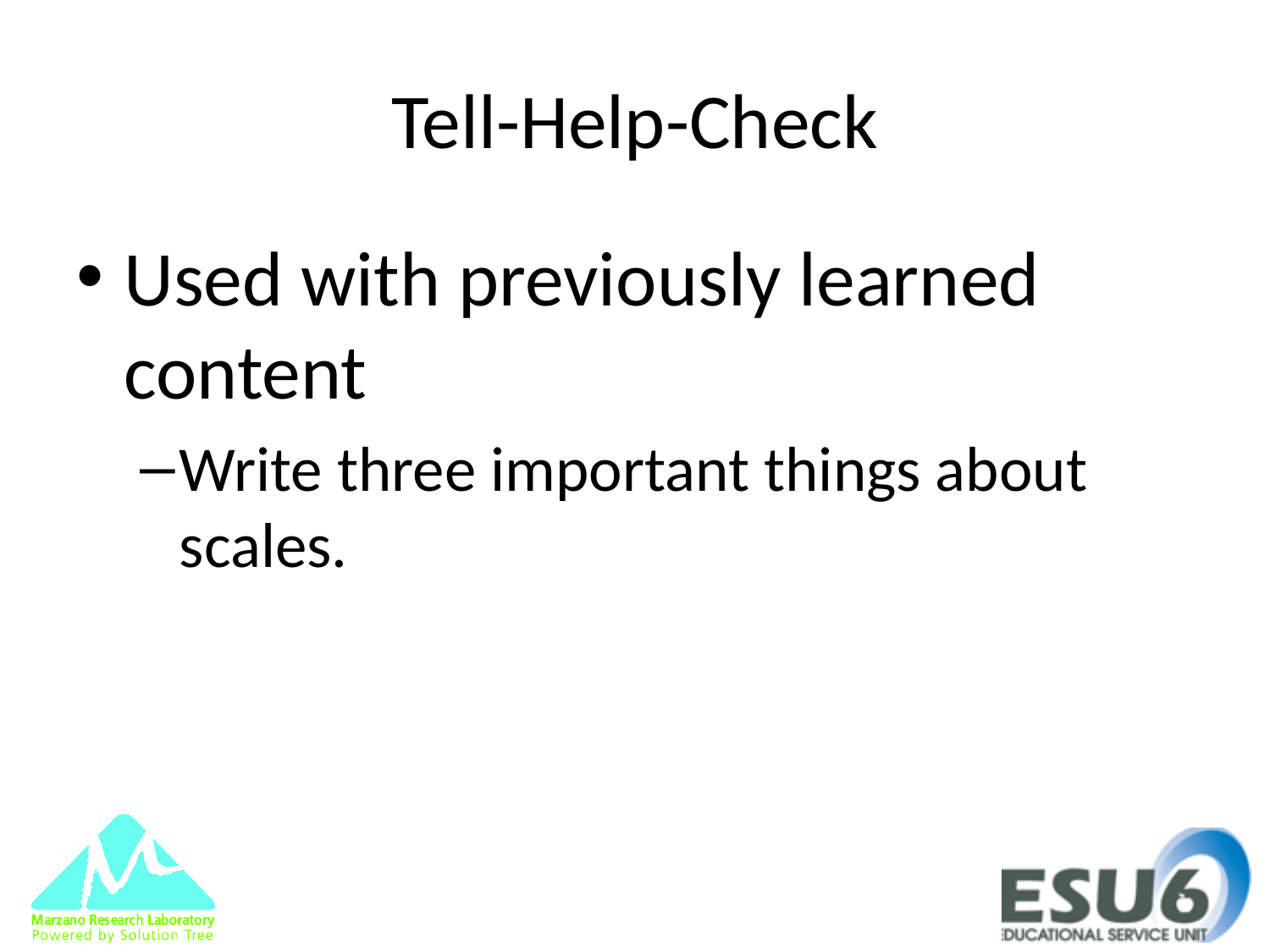

# Tell-Help-Check
Used with previously learned content
Write three important things about scales.